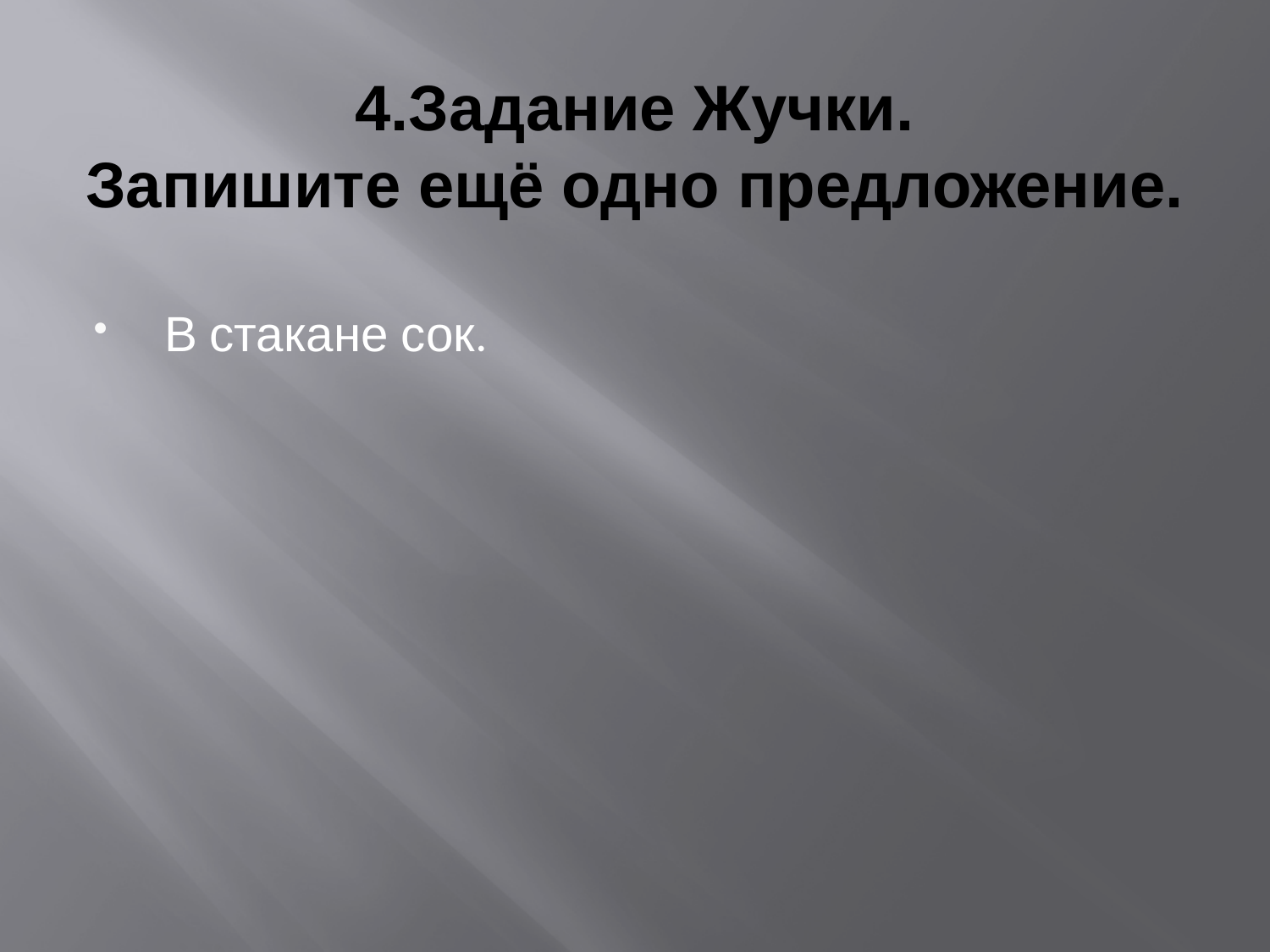

# 4.Задание Жучки. Запишите ещё одно предложение.
 В стакане сок.